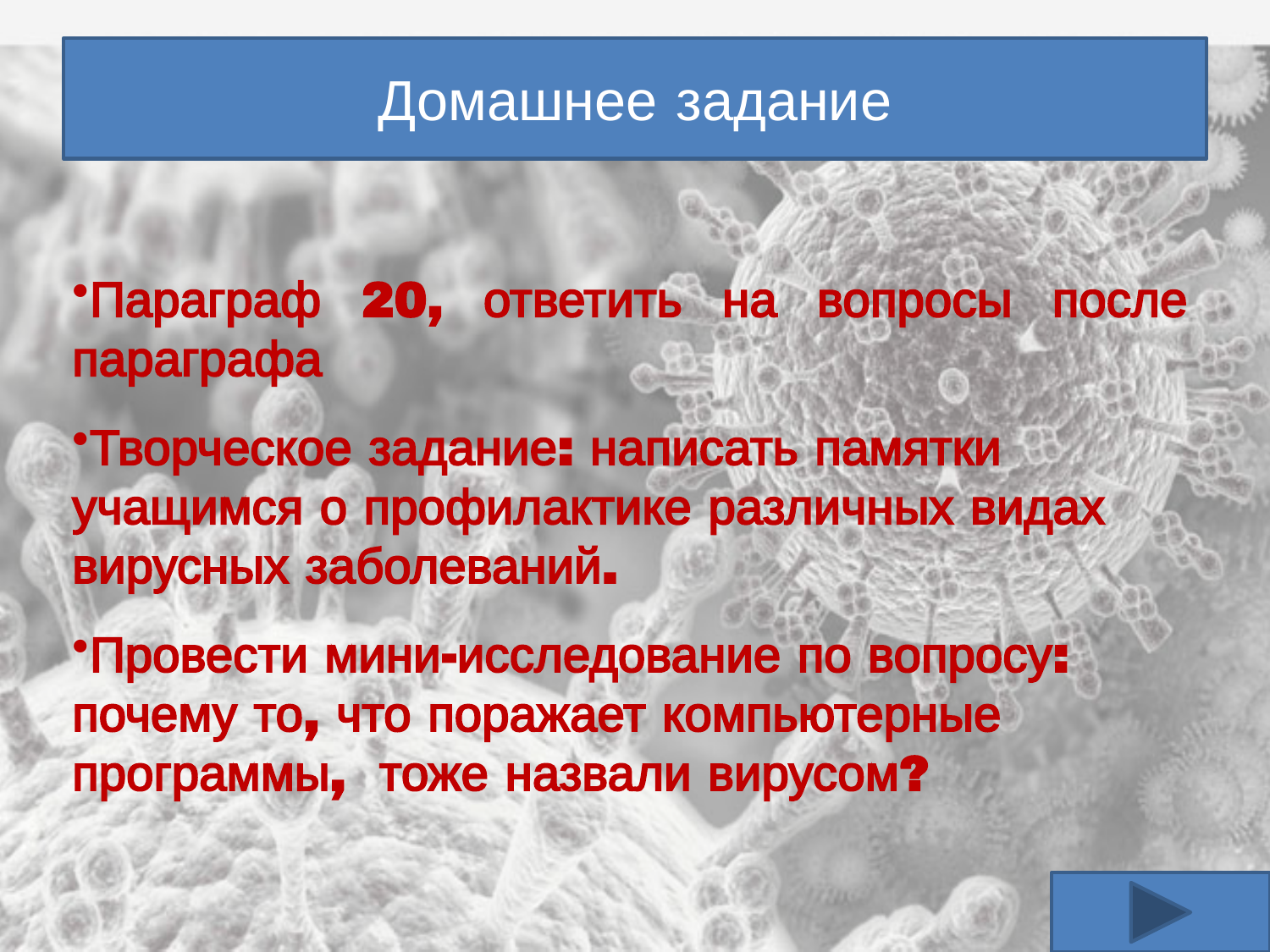

# Домашнее задание
Параграф 20, ответить на вопросы после параграфа

Творческое задание: написать памятки учащимся о профилактике различных видах  вирусных заболеваний.

Провести мини-исследование по вопросу: почему то, что поражает компьютерные программы,  тоже назвали вирусом?